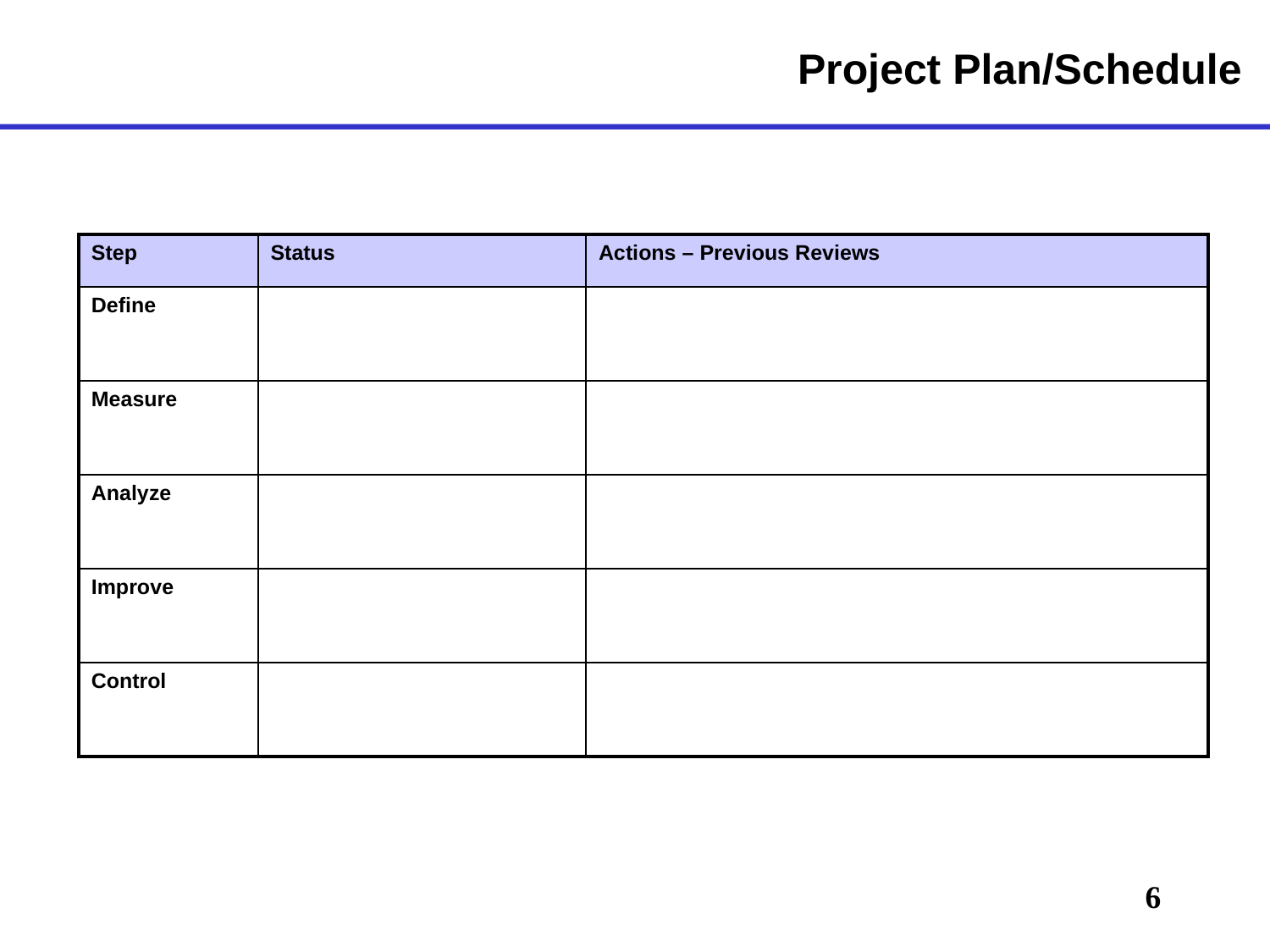

# Project Plan/Schedule
| Step | Status | Actions – Previous Reviews |
| --- | --- | --- |
| Define |  |  |
| Measure |  |  |
| Analyze |  |  |
| Improve |  |  |
| Control |  |  |